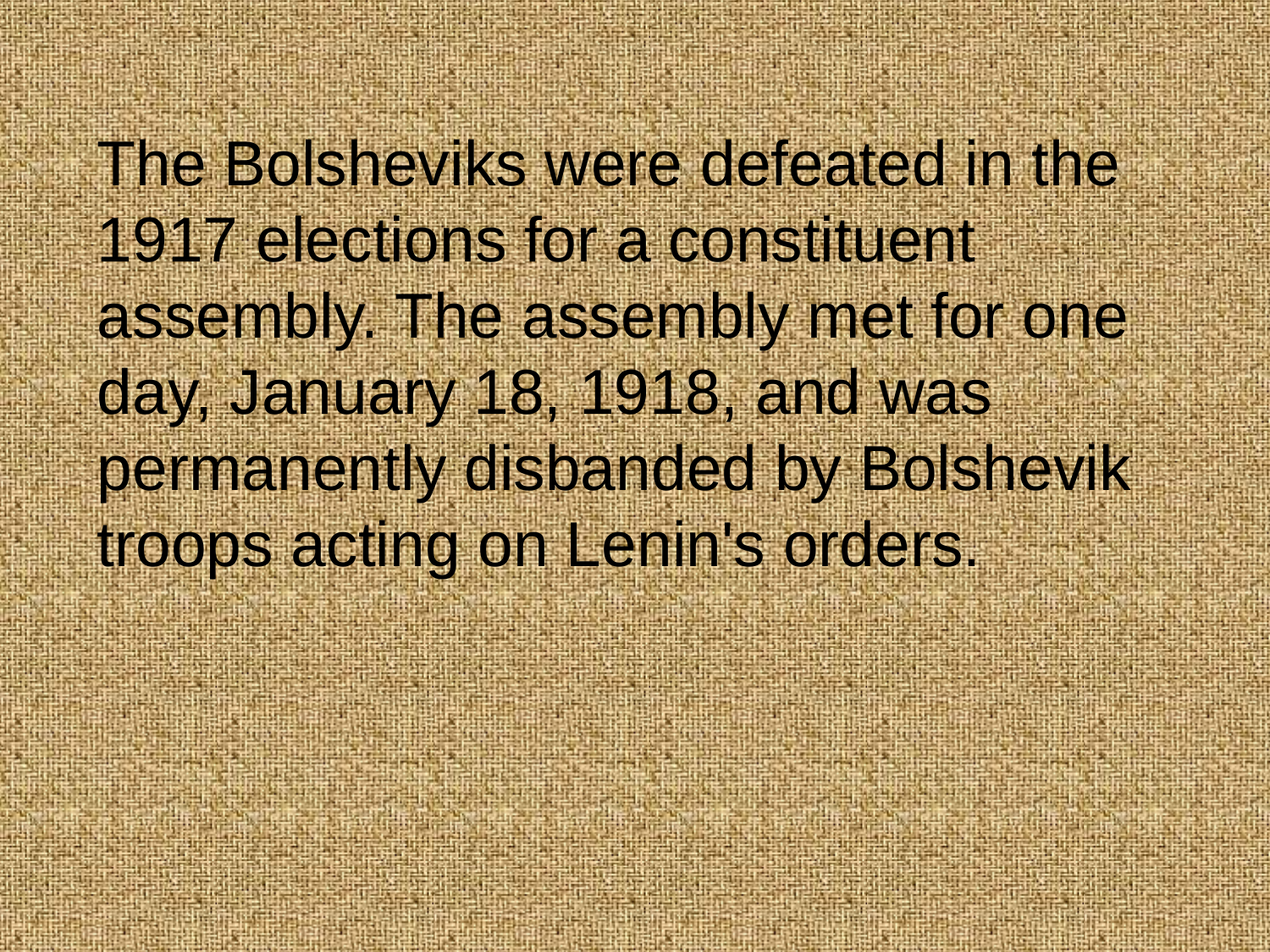

The Bolsheviks were defeated in the 1917 elections for a constituent assembly. The assembly met for one day, January 18, 1918, and was permanently disbanded by Bolshevik troops acting on Lenin's orders.